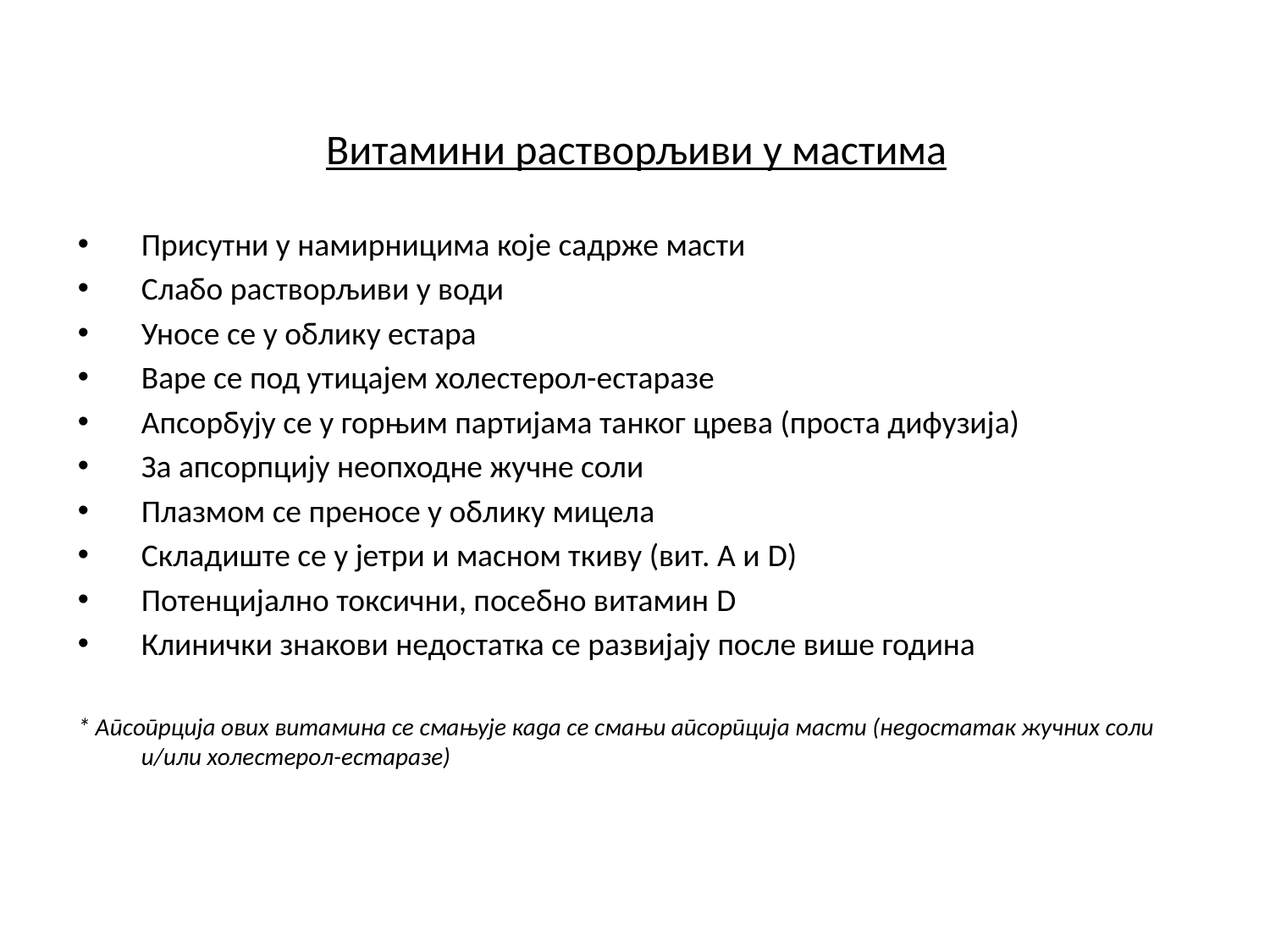

Витамини растворљиви у мастима

Присутни у намирницима које садрже масти
Слабо растворљиви у води
Уносе се у облику естара
Варе се под утицајем холестерол-естаразе
Апсорбују се у горњим партијама танког црева (проста дифузија)
За апсорпцију неопходне жучне соли
Плазмом се преносе у облику мицела
Складиште се у јетри и масном ткиву (вит. А и D)
Потенцијално токсични, посебно витамин D
Клинички знакови недостатка се развијају после више година

* Апсопрција ових витамина се смањује када се смањи апсорпција масти (недостатак жучних соли и/или холестерол-естаразе)